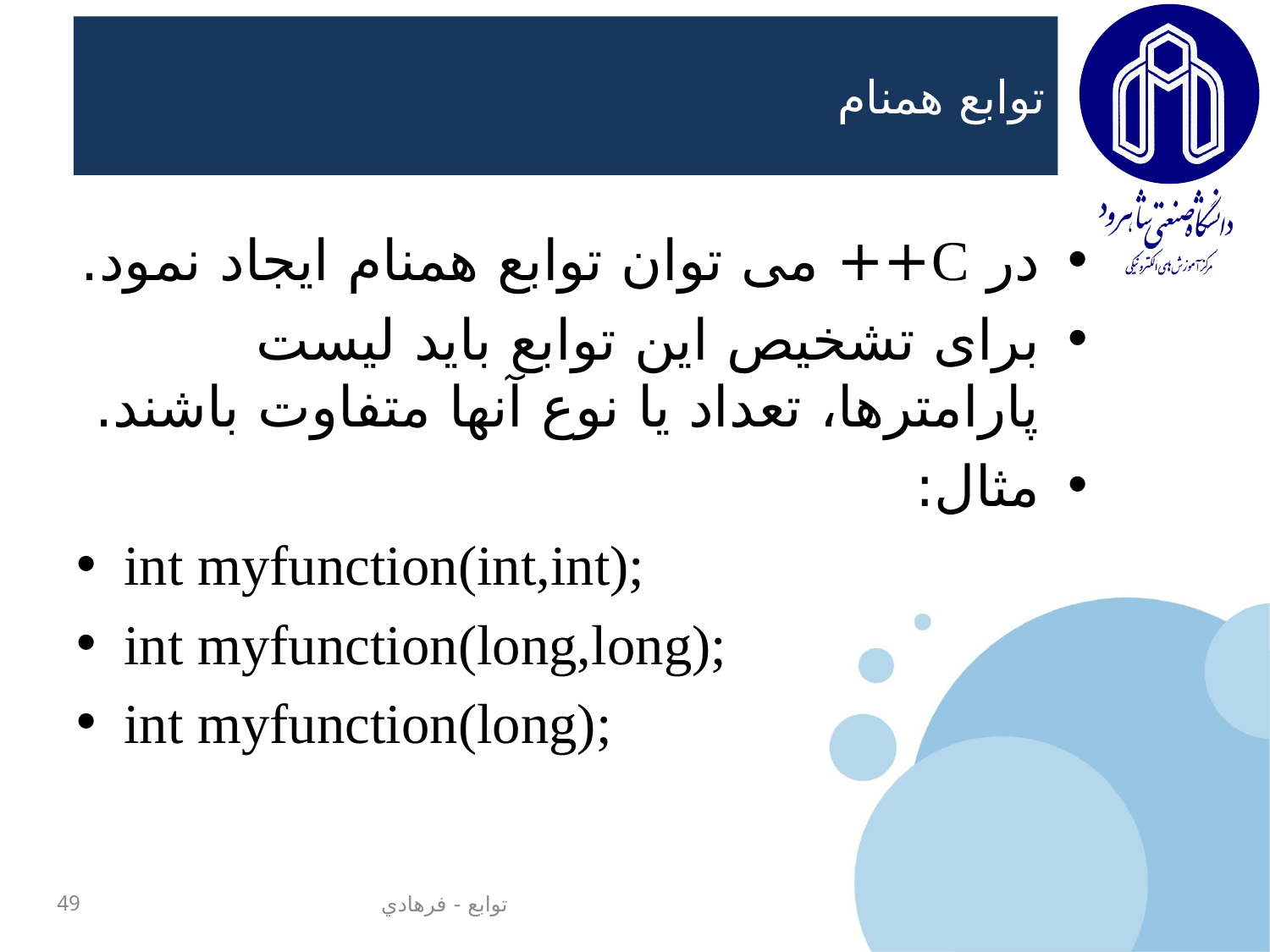

# توابع همنام
در C++ می توان توابع همنام ایجاد نمود.
برای تشخیص این توابع باید لیست پارامترها، تعداد یا نوع آنها متفاوت باشند.
مثال:
int myfunction(int,int);
int myfunction(long,long);
int myfunction(long);
49
توابع - فرهادي